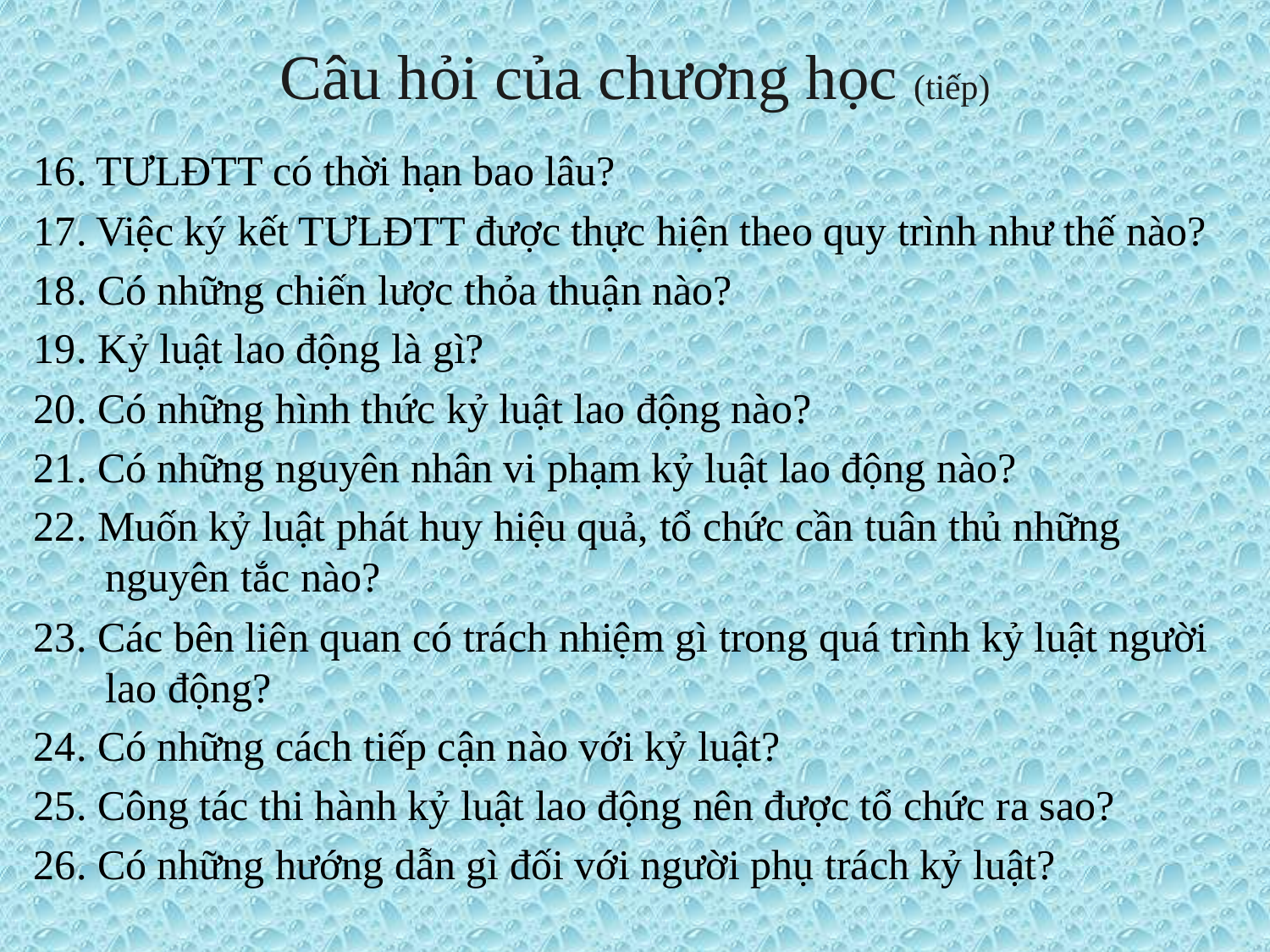

# Câu hỏi của chương học (tiếp)
16. TƯLĐTT có thời hạn bao lâu?
17. Việc ký kết TƯLĐTT được thực hiện theo quy trình như thế nào?
18. Có những chiến lược thỏa thuận nào?
19. Kỷ luật lao động là gì?
20. Có những hình thức kỷ luật lao động nào?
21. Có những nguyên nhân vi phạm kỷ luật lao động nào?
22. Muốn kỷ luật phát huy hiệu quả, tổ chức cần tuân thủ những nguyên tắc nào?
23. Các bên liên quan có trách nhiệm gì trong quá trình kỷ luật người lao động?
24. Có những cách tiếp cận nào với kỷ luật?
25. Công tác thi hành kỷ luật lao động nên được tổ chức ra sao?
26. Có những hướng dẫn gì đối với người phụ trách kỷ luật?